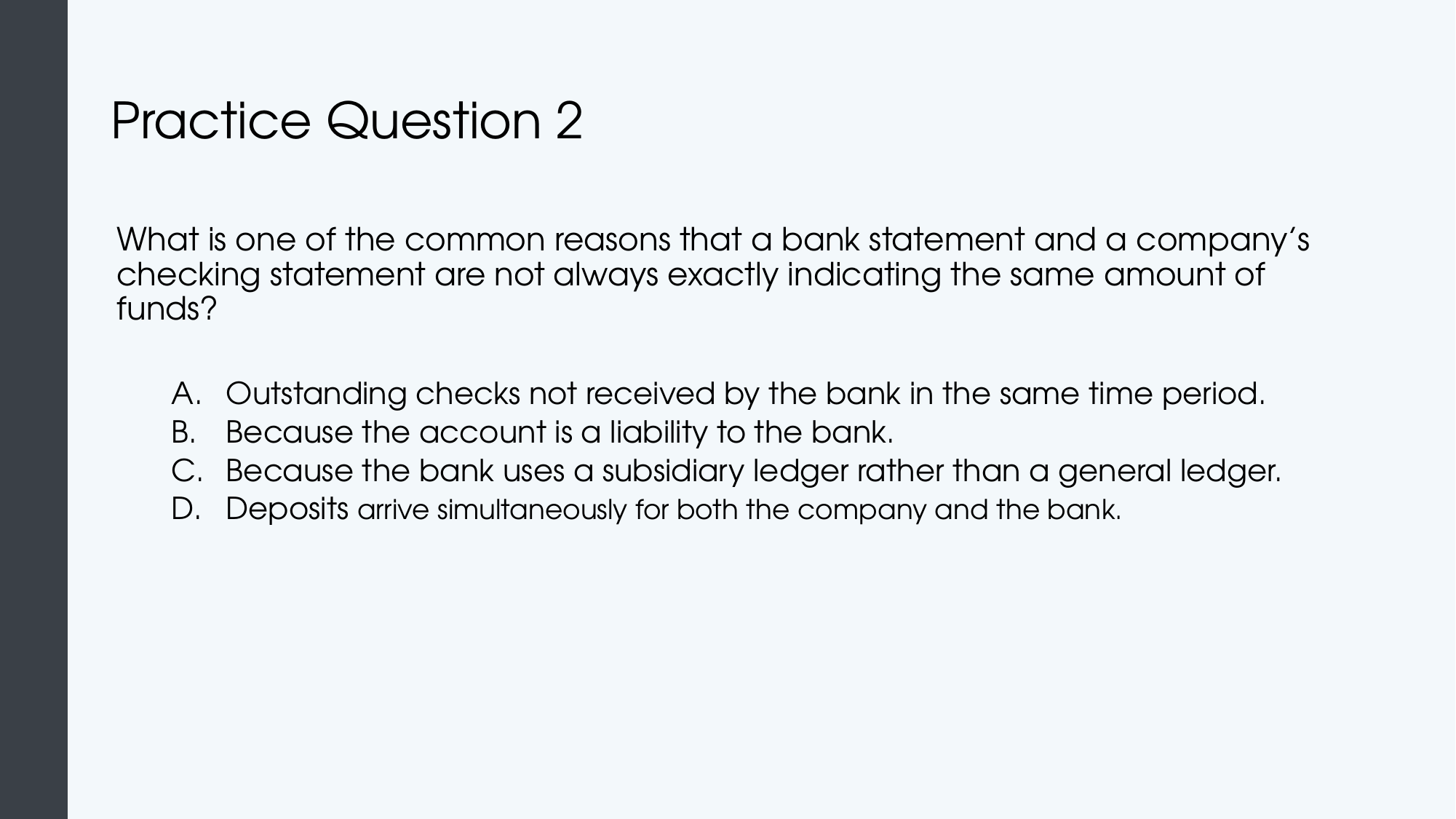

# Practice Question 2
What is one of the common reasons that a bank statement and a company’s checking statement are not always exactly indicating the same amount of funds?

Outstanding checks not received by the bank in the same time period.
Because the account is a liability to the bank.
Because the bank uses a subsidiary ledger rather than a general ledger.
Deposits arrive simultaneously for both the company and the bank.